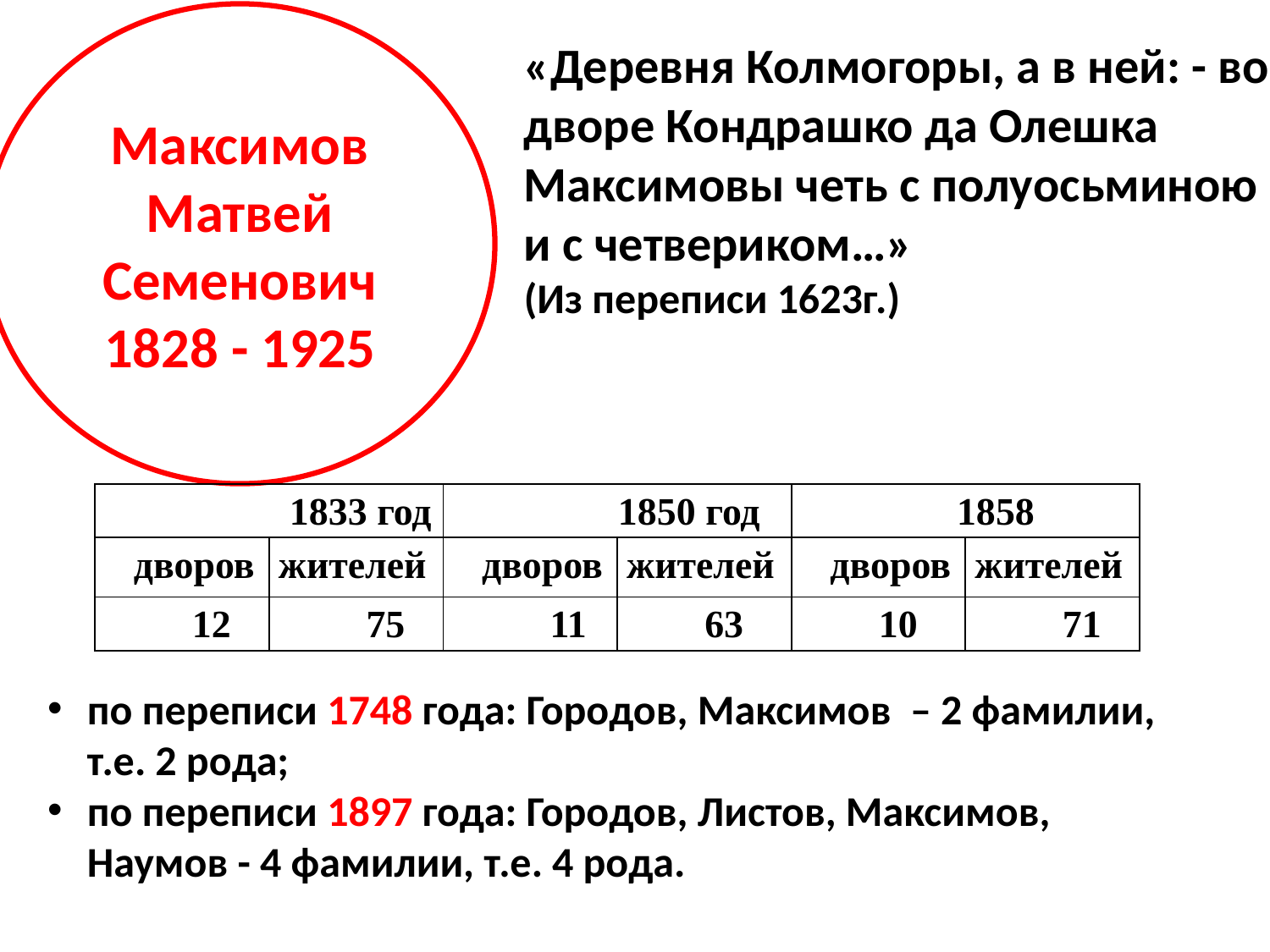

«Деревня Колмогоры, а в ней: - во дворе Кондрашко да Олешка Максимовы четь с полуосьминою и с четвериком…»
(Из переписи 1623г.)

Максимов Матвей Семенович 1828 - 1925

| 1833 год |  | 1850 год |  | 1858 |  |
| --- | --- | --- | --- | --- | --- |
| дворов | жителей | дворов | жителей | дворов | жителей |
| 12 | 75 | 11 | 63 | 10 | 71 |
по переписи 1748 года: Городов, Максимов  – 2 фамилии, т.е. 2 рода;
по переписи 1897 года: Городов, Листов, Максимов, Наумов - 4 фамилии, т.е. 4 рода.